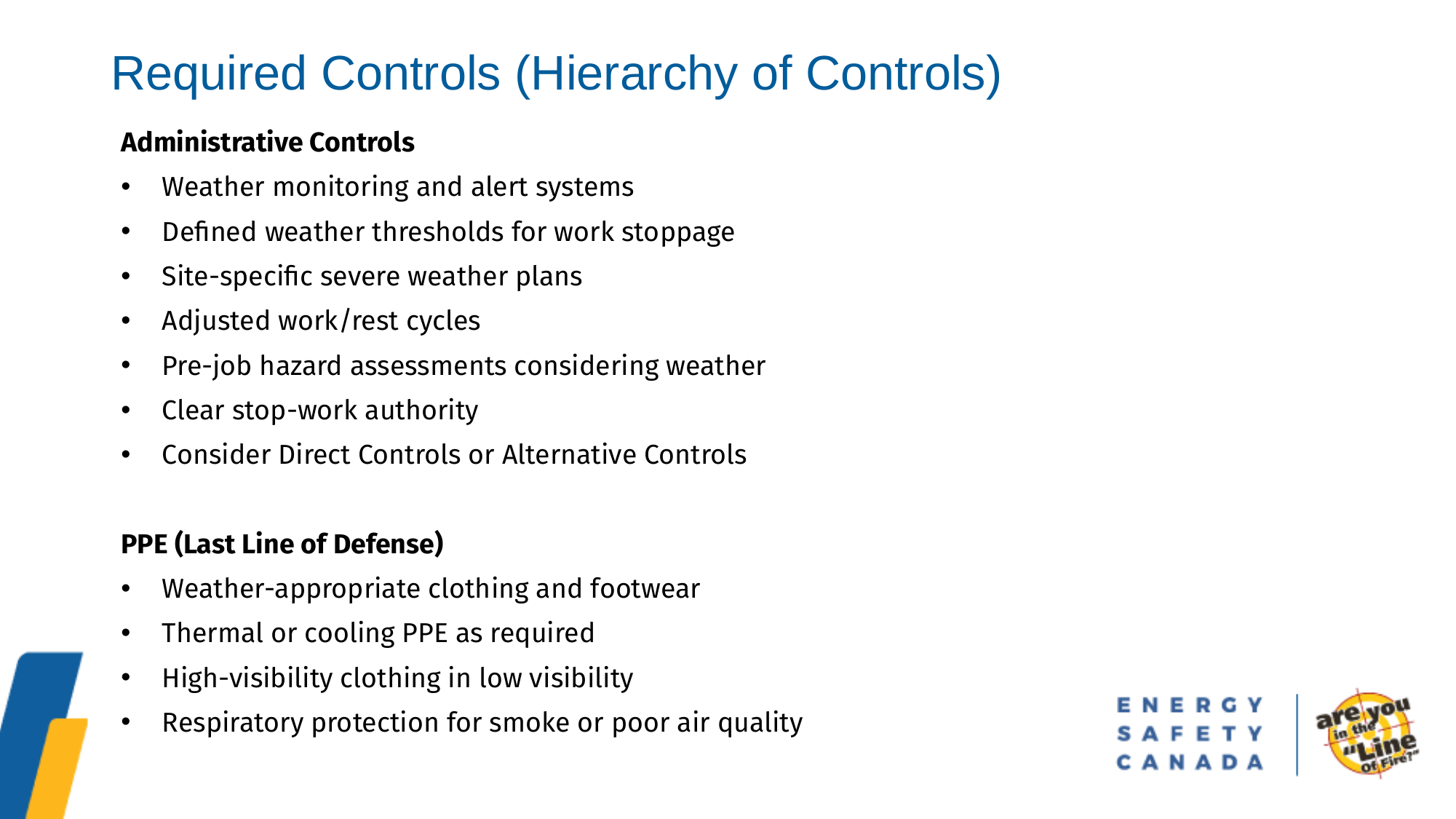

Required Controls (Hierarchy of Controls)
Administrative Controls
Weather monitoring and alert systems
Defined weather thresholds for work stoppage
Site-specific severe weather plans
Adjusted work/rest cycles
Pre-job hazard assessments considering weather
Clear stop-work authority
Consider Direct Controls or Alternative Controls

PPE (Last Line of Defense)
Weather-appropriate clothing and footwear
Thermal or cooling PPE as required
High-visibility clothing in low visibility
Respiratory protection for smoke or poor air quality